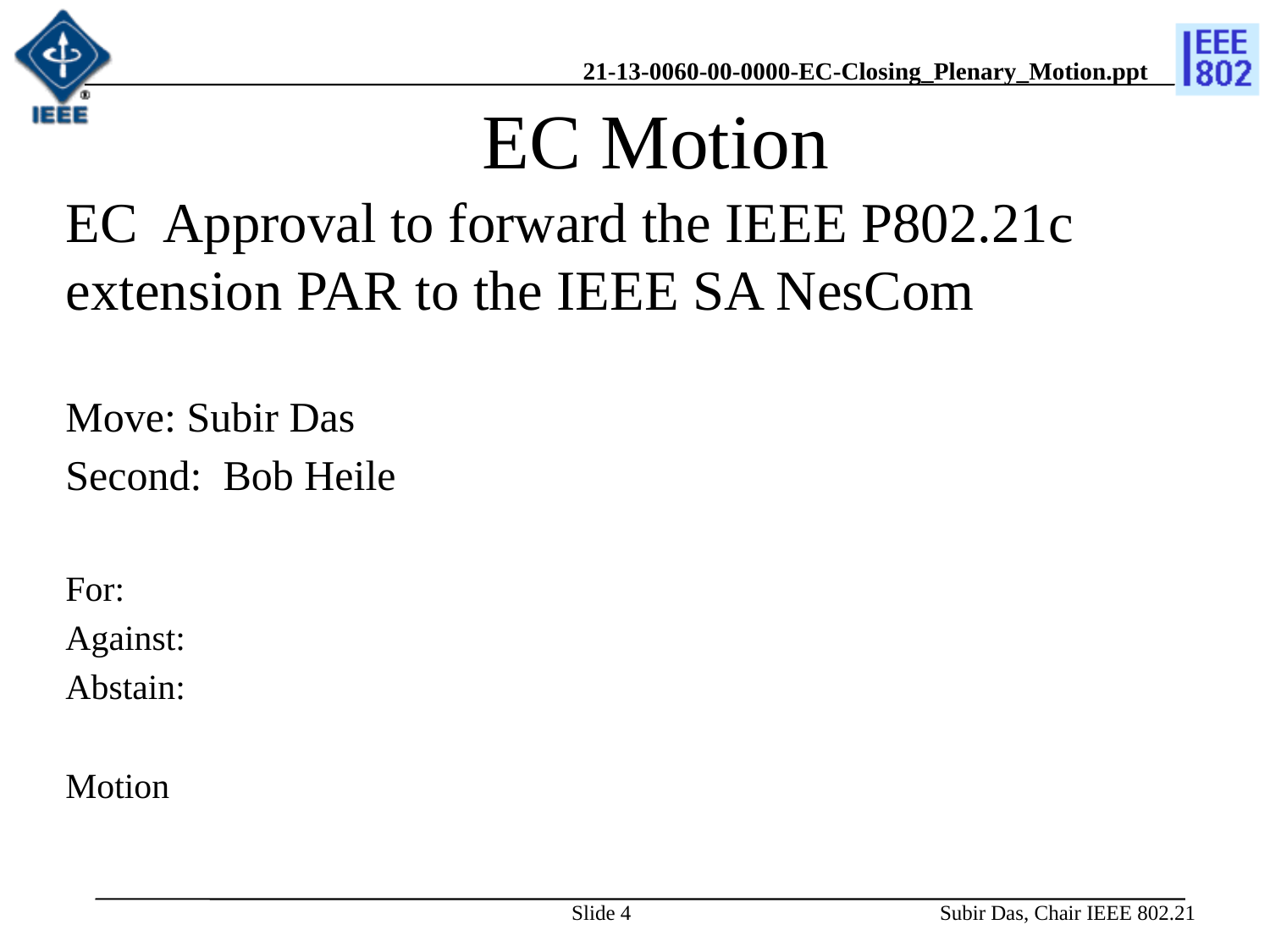

# EC Motion
EC  Approval to forward the IEEE P802.21c extension PAR to the IEEE SA NesCom

Move: Subir Das
Second:  Bob Heile

For:
Against:
Abstain:

Motion
Slide 4
Subir Das, Chair IEEE 802.21